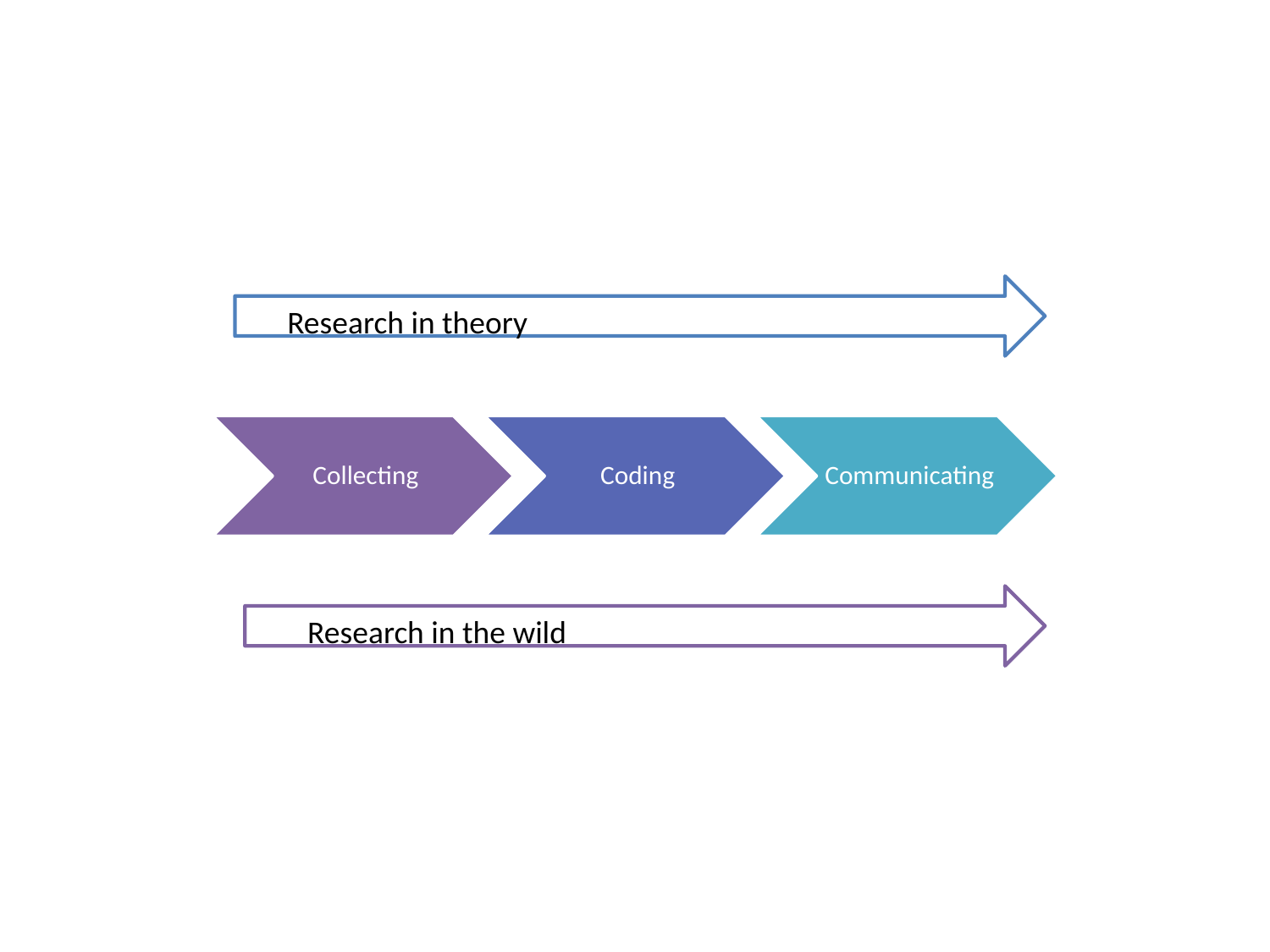

Collecting
Coding
Communicating

Research in theory

Research in the wild